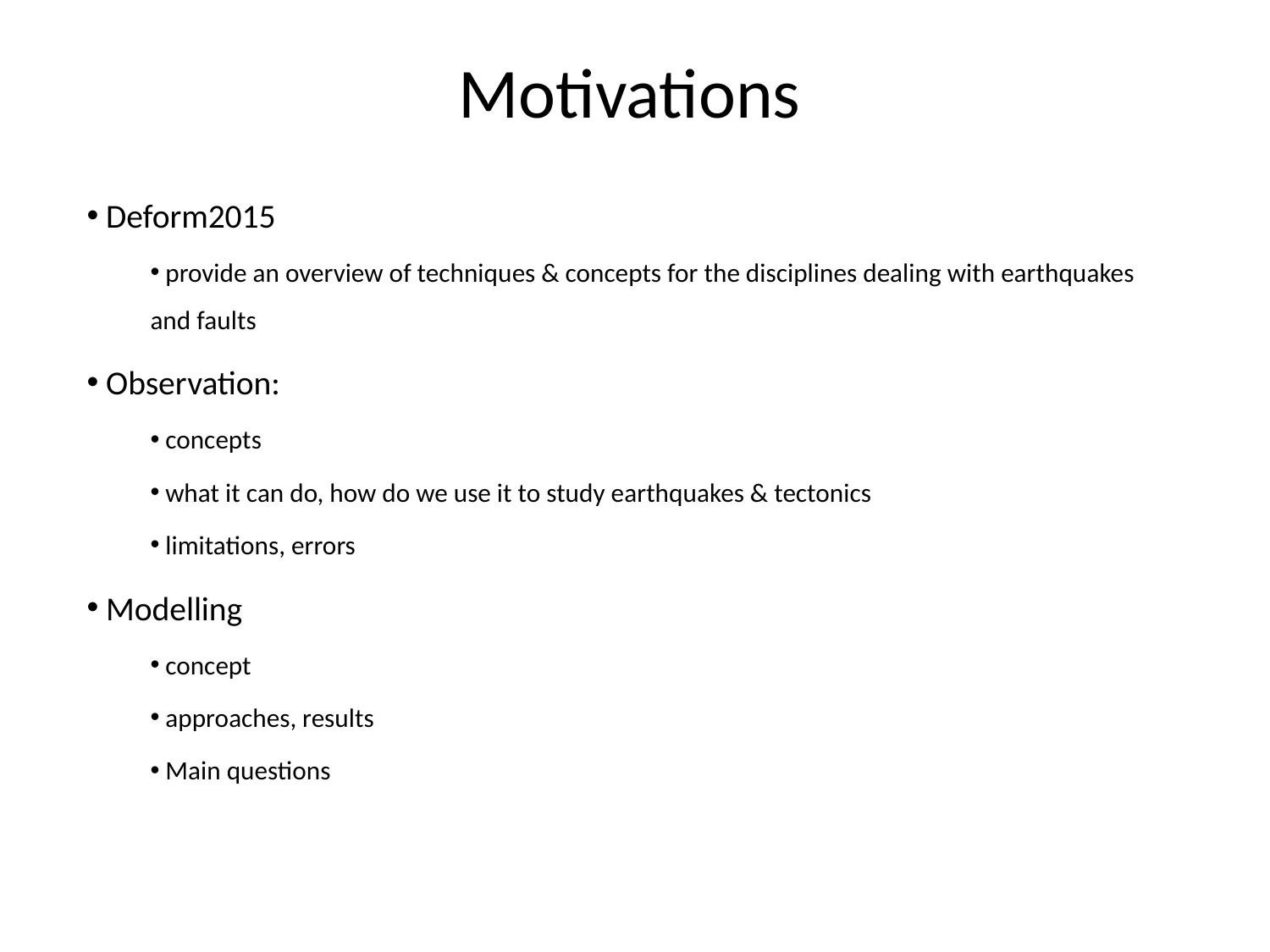

# Motivations
 Deform2015
 provide an overview of techniques & concepts for the disciplines dealing with earthquakes and faults
 Observation:
 concepts
 what it can do, how do we use it to study earthquakes & tectonics
 limitations, errors
 Modelling
 concept
 approaches, results
 Main questions